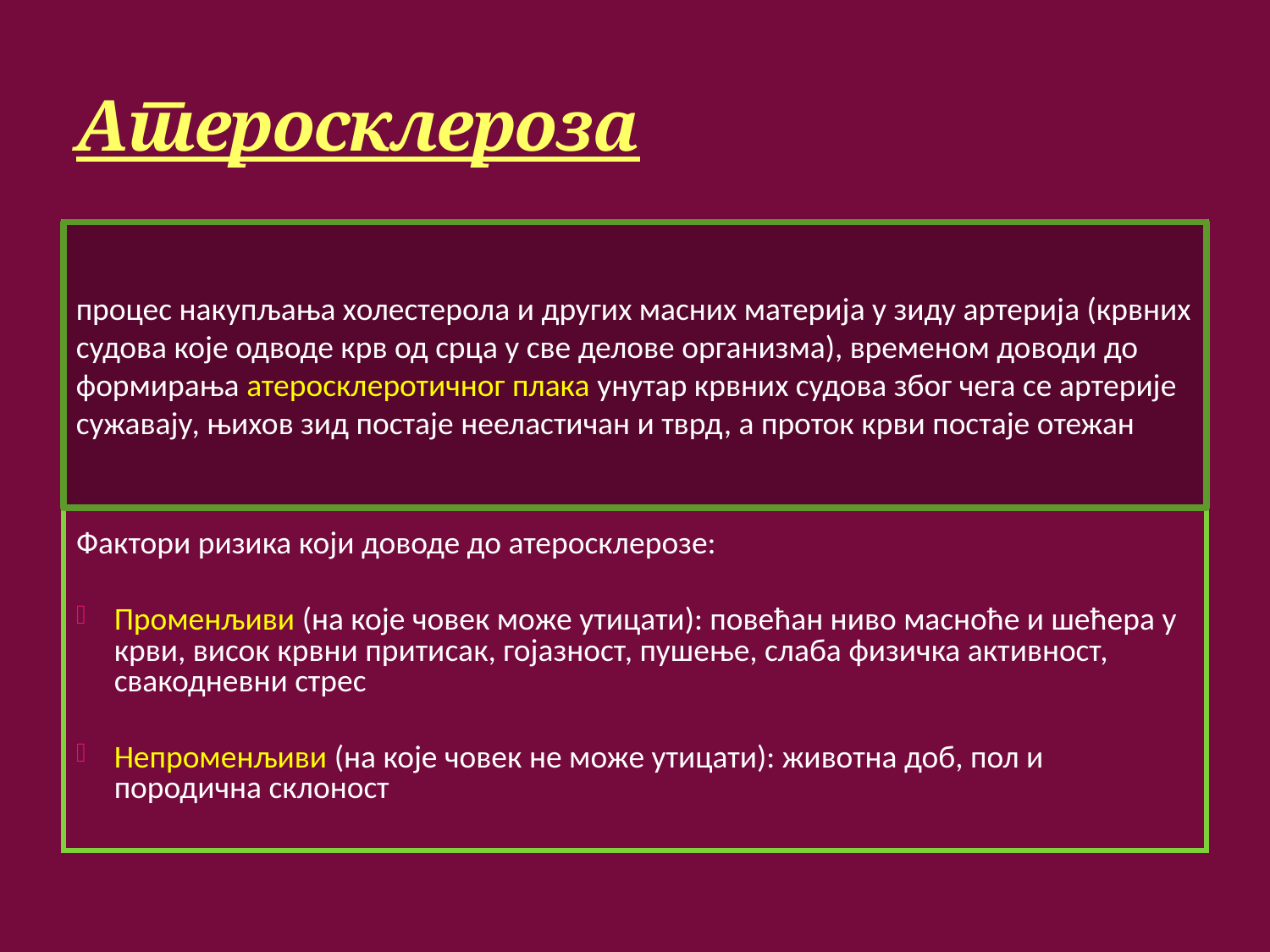

# Атеросклероза

Фактори ризика који доводе до атеросклерозе:

Променљиви (на које човек може утицати): повећан ниво масноће и шећера у крви, висок крвни притисак, гојазност, пушење, слаба физичка активност, свакодневни стрес

Непроменљиви (на које човек не може утицати): животна доб, пол и породична склоност
процес накупљања холестерола и других масних материја у зиду артерија (крвних судова које одводе крв од срца у све делове организма), временом доводи до формирања атеросклеротичног плака унутар крвних судова због чега се артерије сужавају, њихов зид постаје нееластичан и тврд, а проток крви постаје отежан